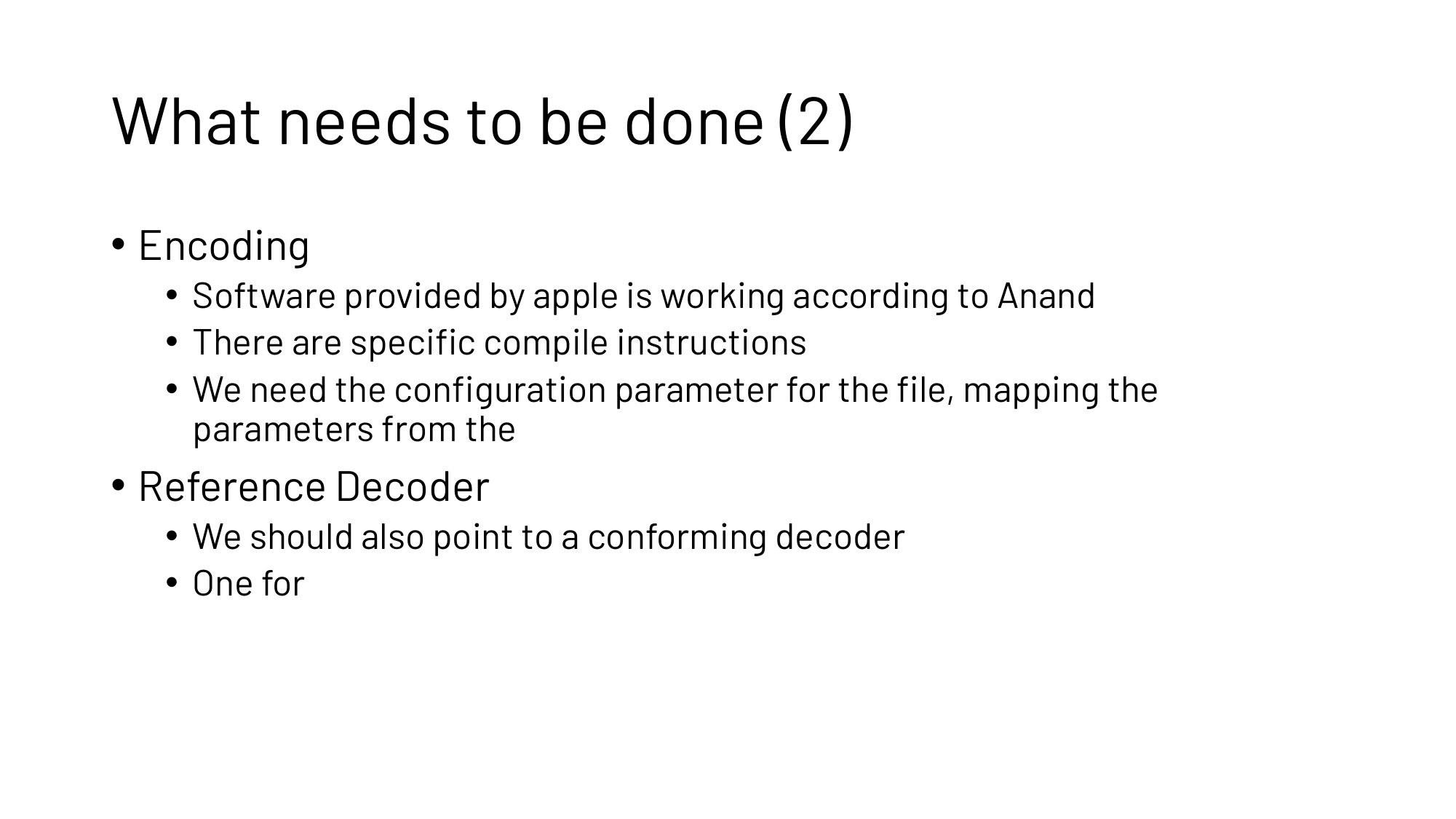

# What needs to be done (2)
Encoding
Software provided by apple is working according to Anand
There are specific compile instructions
We need the configuration parameter for the file, mapping the parameters from the
Reference Decoder
We should also point to a conforming decoder
One for